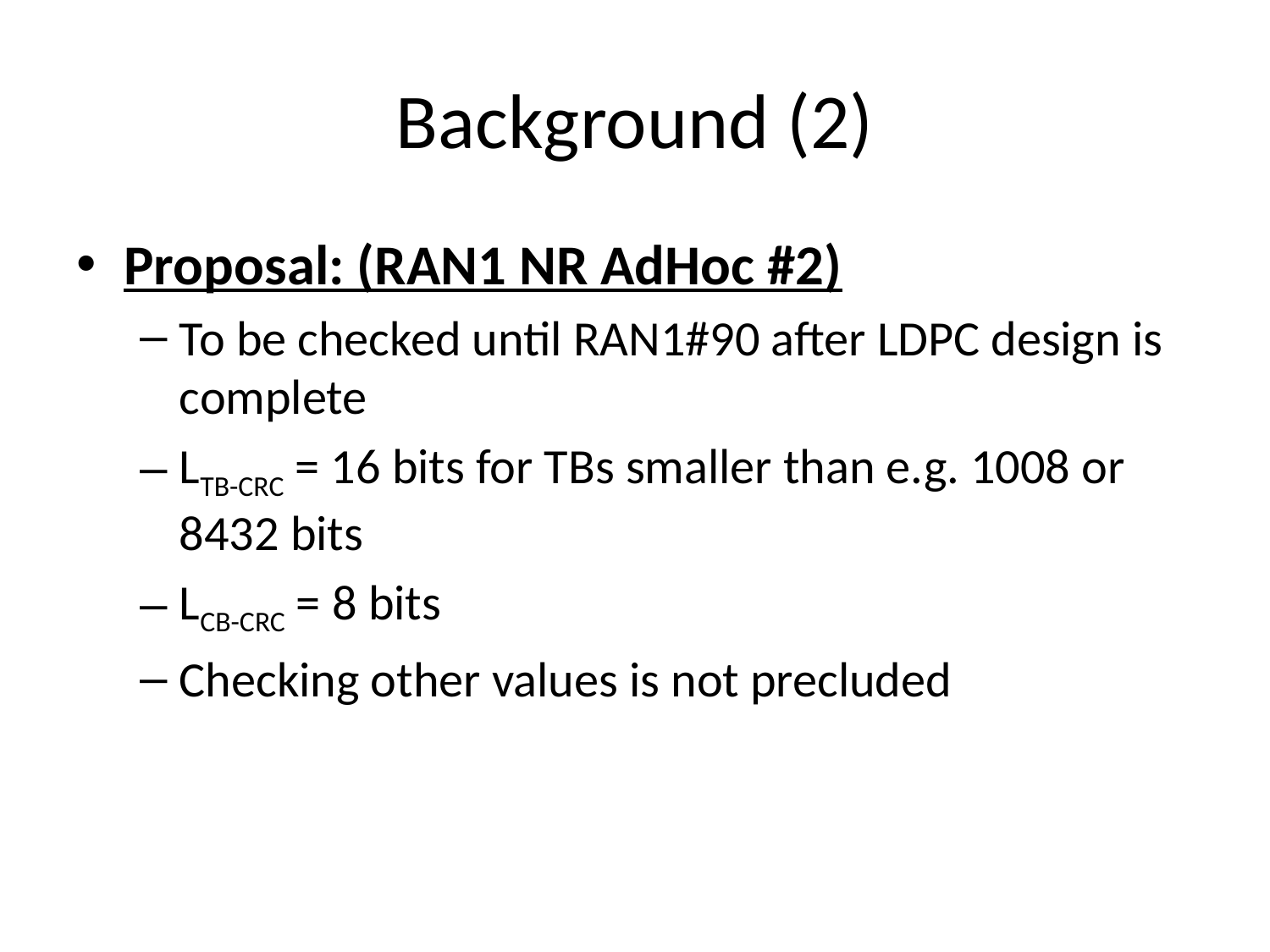

# Background (2)
Proposal: (RAN1 NR AdHoc #2)
To be checked until RAN1#90 after LDPC design is complete
LTB-CRC = 16 bits for TBs smaller than e.g. 1008 or 8432 bits
LCB-CRC = 8 bits
Checking other values is not precluded